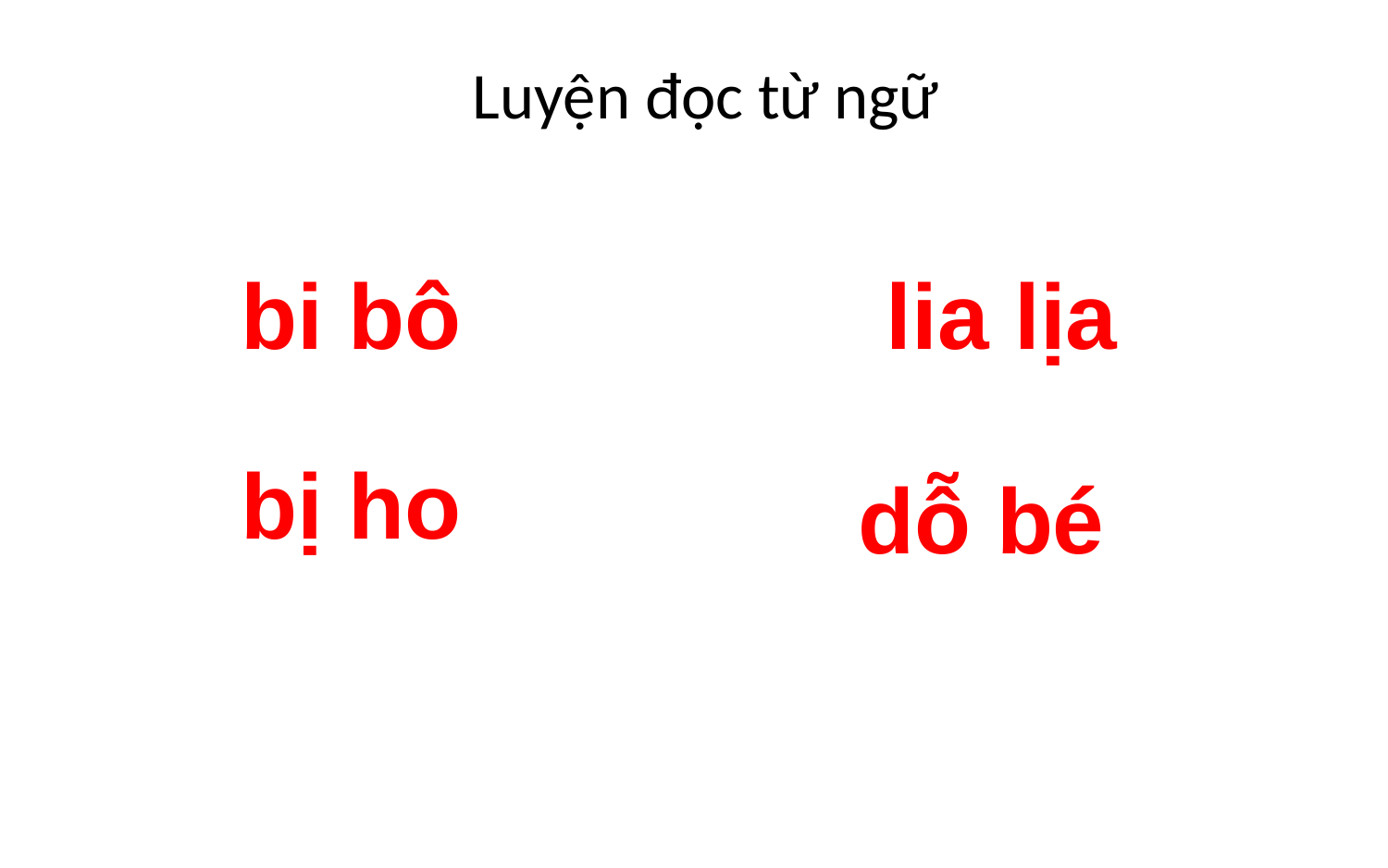

# Luyện đọc từ ngữ
bi bô
lia lịa
bị ho
dỗ bé